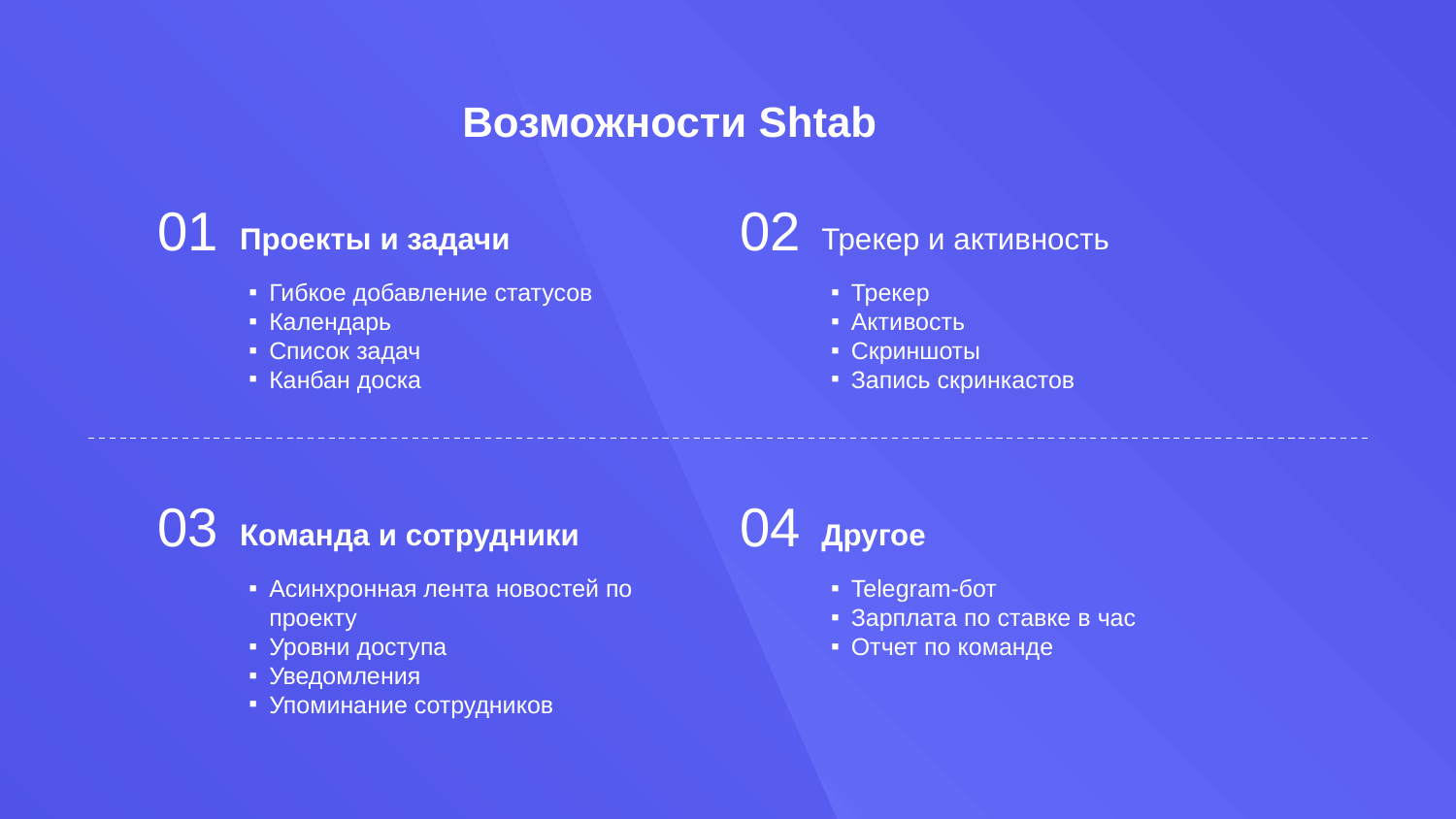

Возможности Shtab
01
02
Проекты и задачи
Трекер и активность
Гибкое добавление статусов
Календарь
Список задач
Канбан доска
Трекер
Активость
Скриншоты
Запись скринкастов
03
04
Команда и сотрудники
Другое
Асинхронная лента новостей по проекту
Уровни доступа
Уведомления
Упоминание сотрудников
Telegram-бот
Зарплата по ставке в час
Отчет по команде